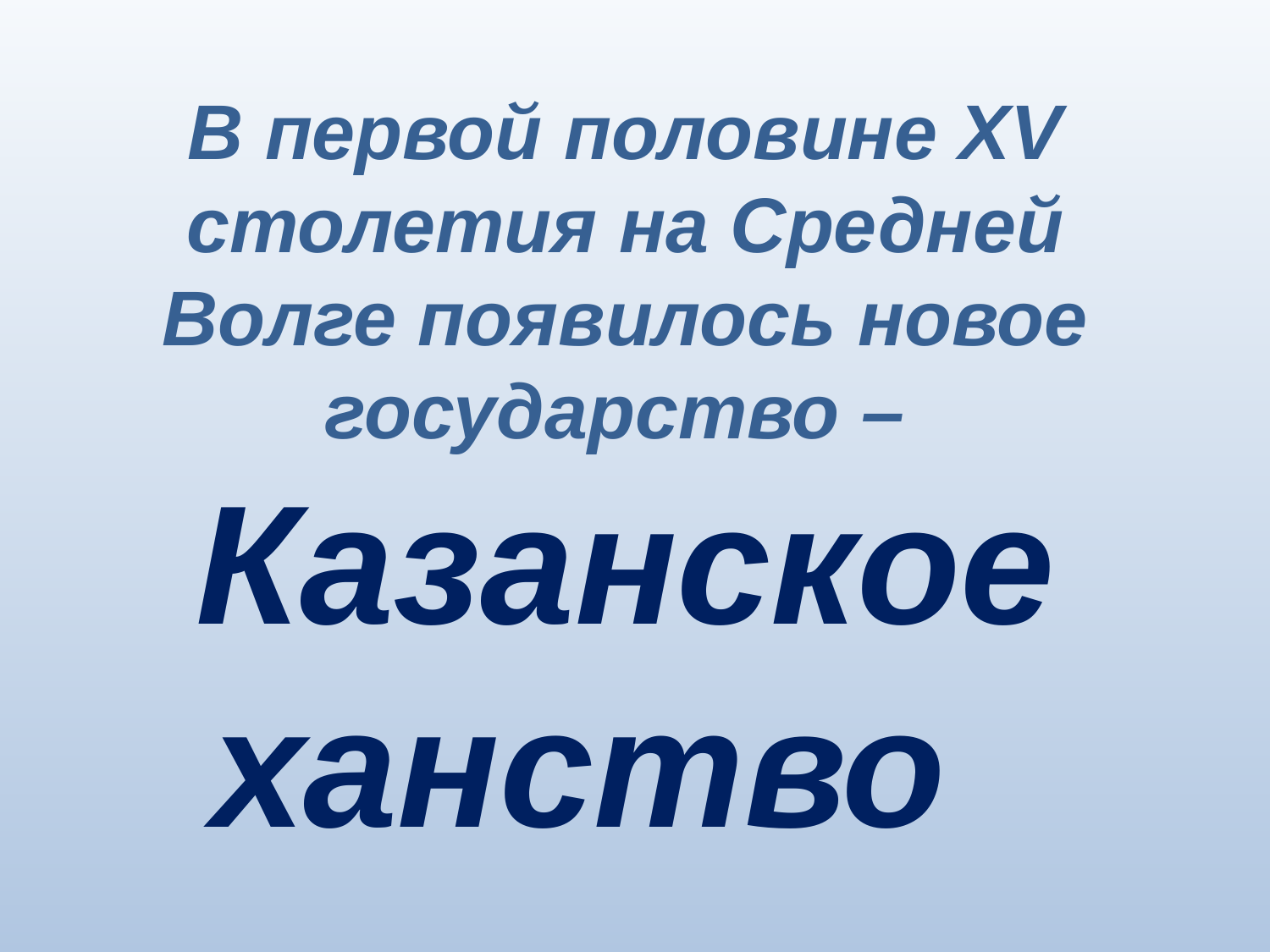

# В первой половине XV столетия на Средней Волге появилось новое государство – Казанское ханство